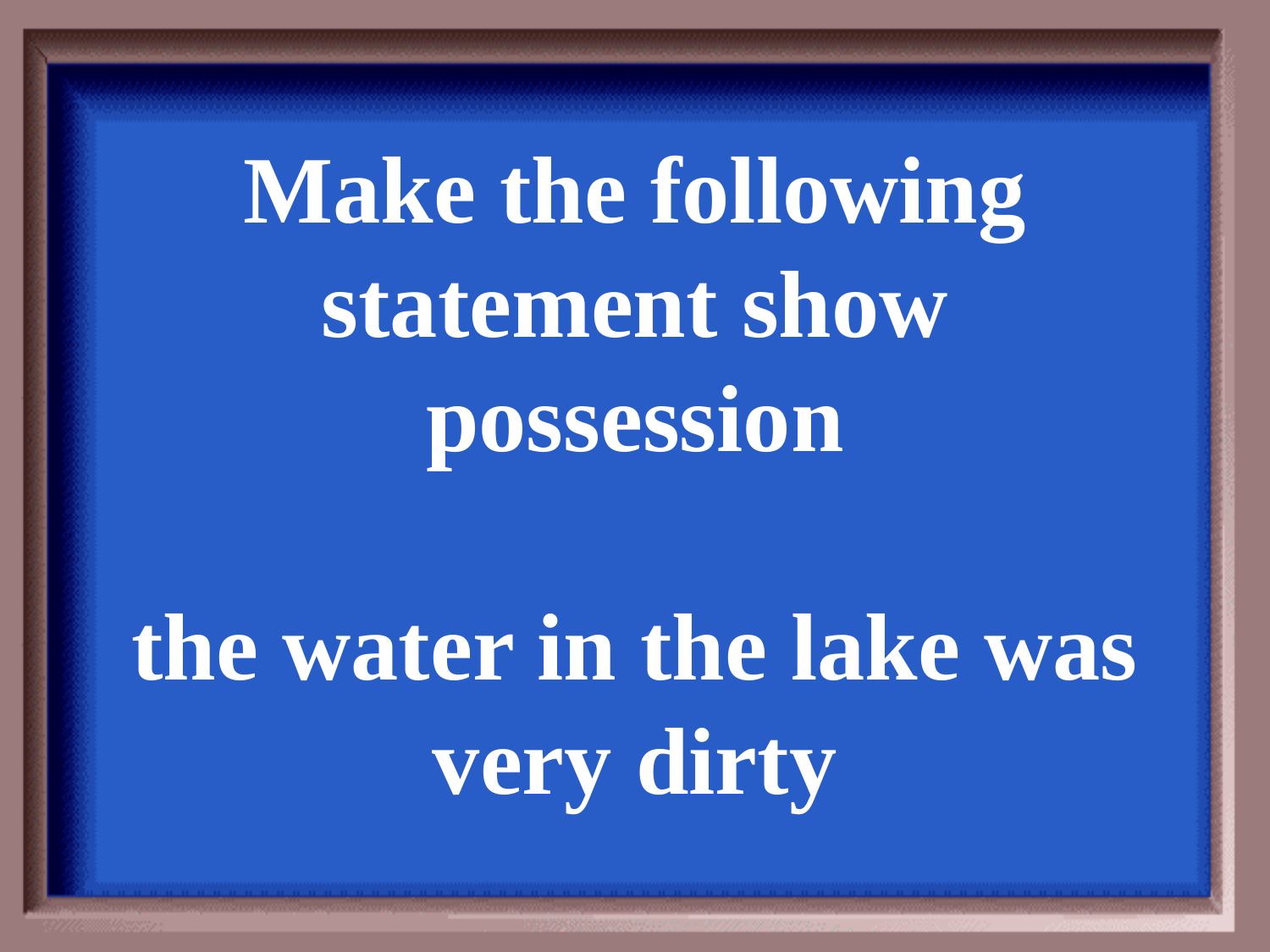

Make the following statement show possession
the water in the lake was very dirty